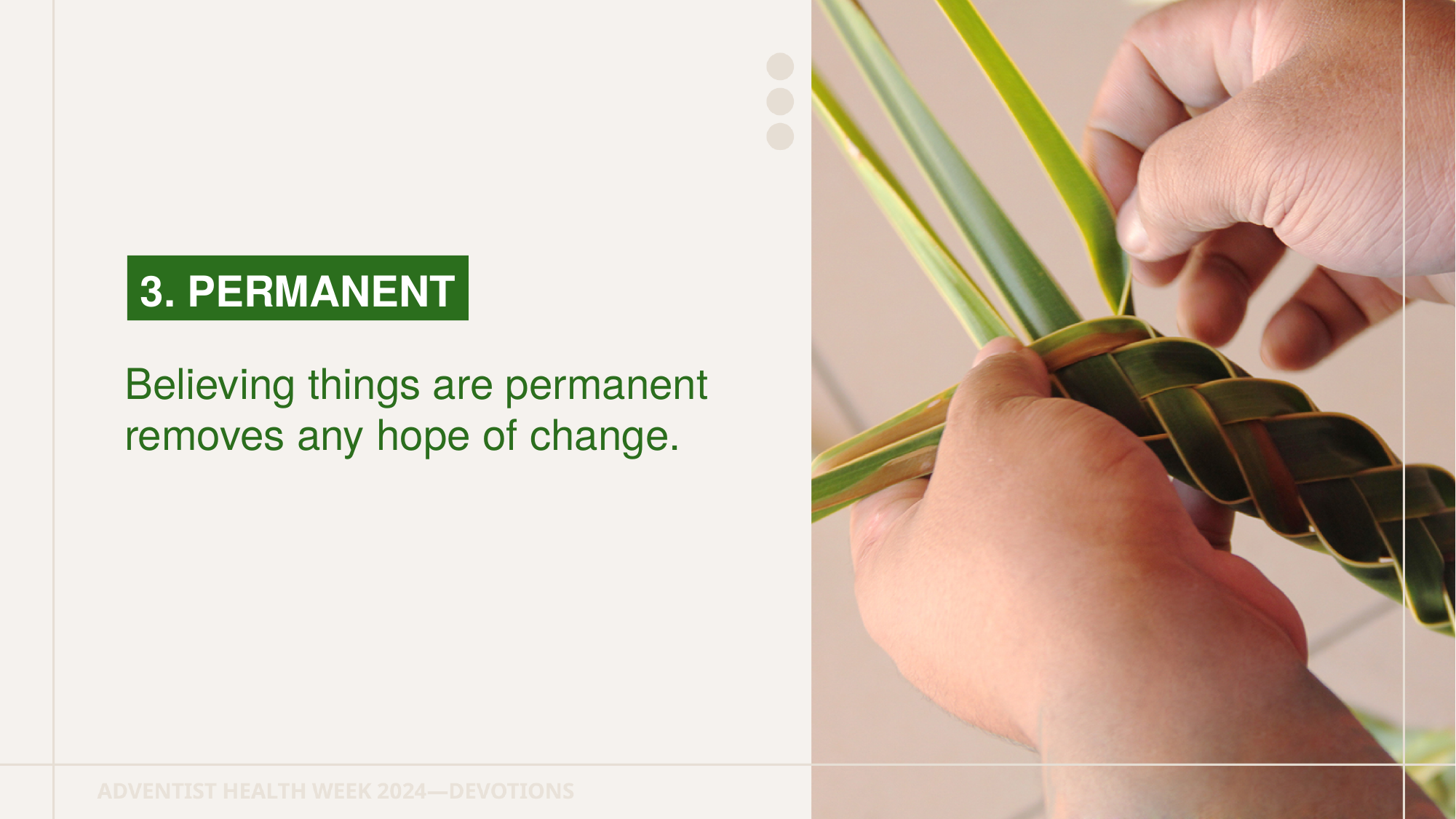

3. PERMANENT
Believing things are permanent removes any hope of change.